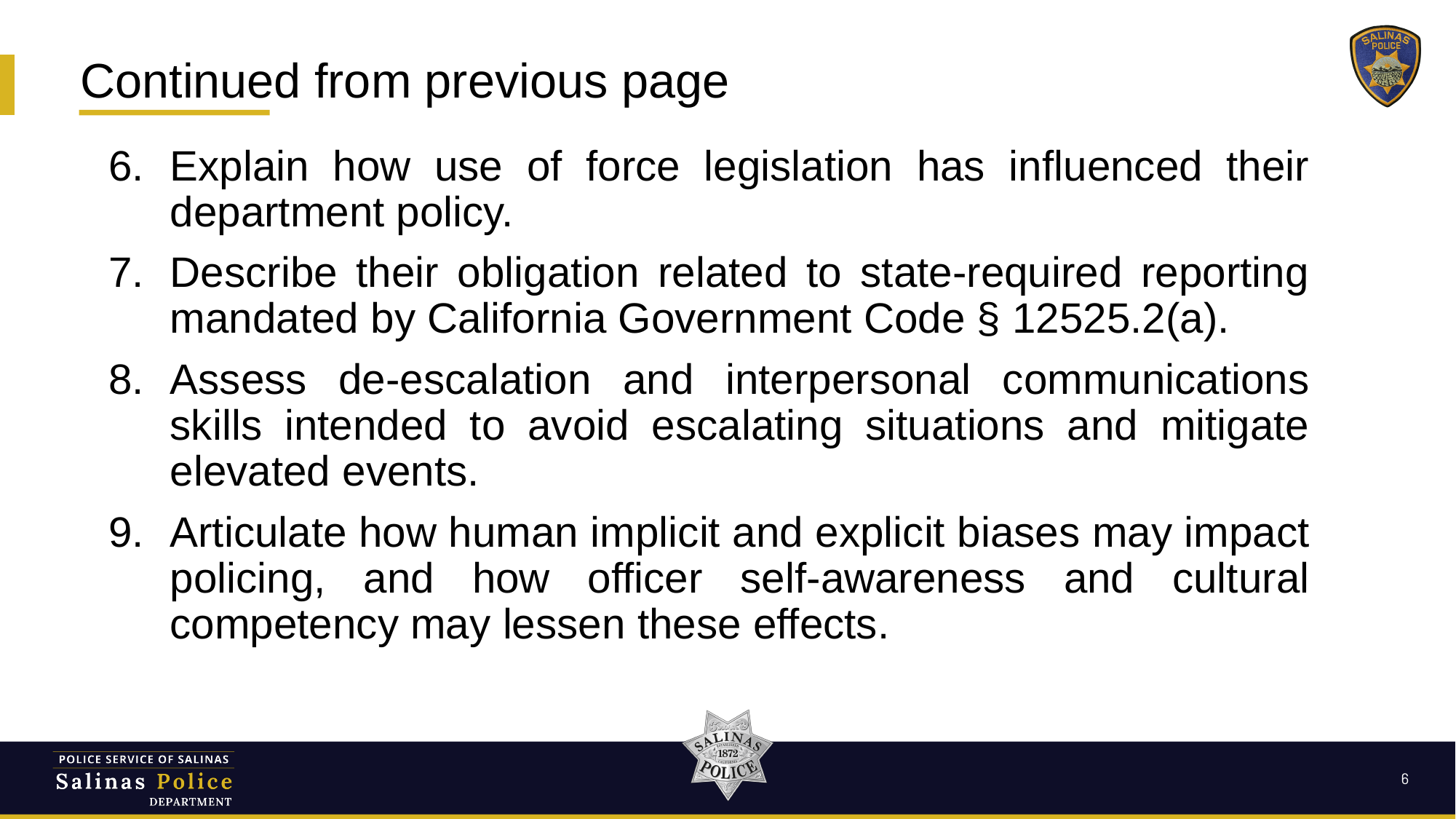

Continued from previous page
Explain how use of force legislation has influenced their department policy.
Describe their obligation related to state-required reporting mandated by California Government Code § 12525.2(a).
Assess de-escalation and interpersonal communications skills intended to avoid escalating situations and mitigate elevated events.
Articulate how human implicit and explicit biases may impact policing, and how officer self-awareness and cultural competency may lessen these effects.